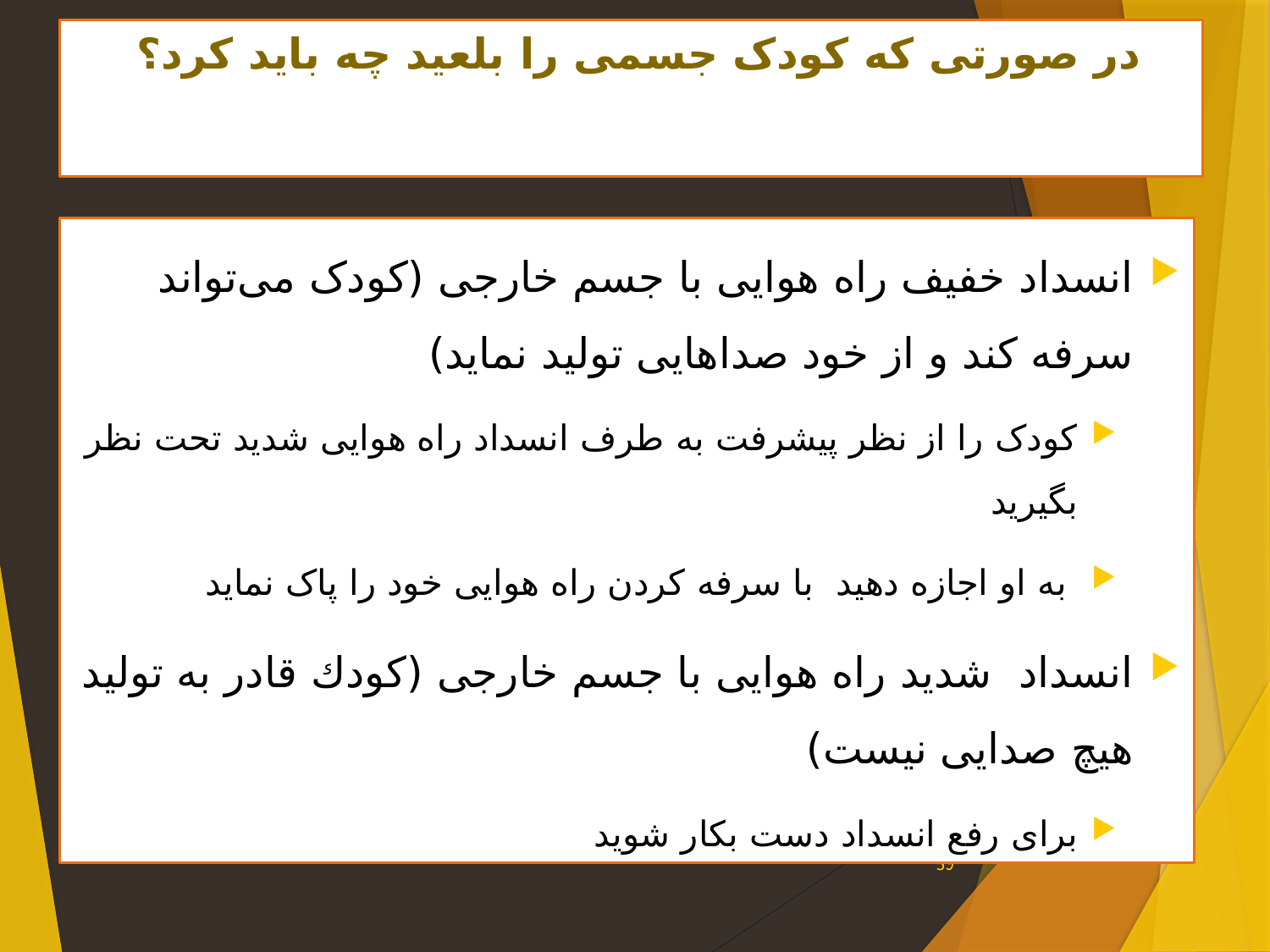

# در صورتی که کودک جسمی را بلعید چه بايد كرد؟
انسداد خفیف راه هوایی با جسم خارجی (کودک می‌تواند سرفه كند و از خود صداهایی تولید نمايد)
کودک را از نظر پیشرفت به طرف انسداد راه هوایی شدید تحت نظر بگیرید
 به او اجازه دهید  با سرفه کردن راه هوایی خود را پاک نماید
انسداد  شدید راه هوایی با جسم خارجی (كودك قادر به تولید هیچ صدایی نیست)
برای رفع انسداد دست بکار شوید
59